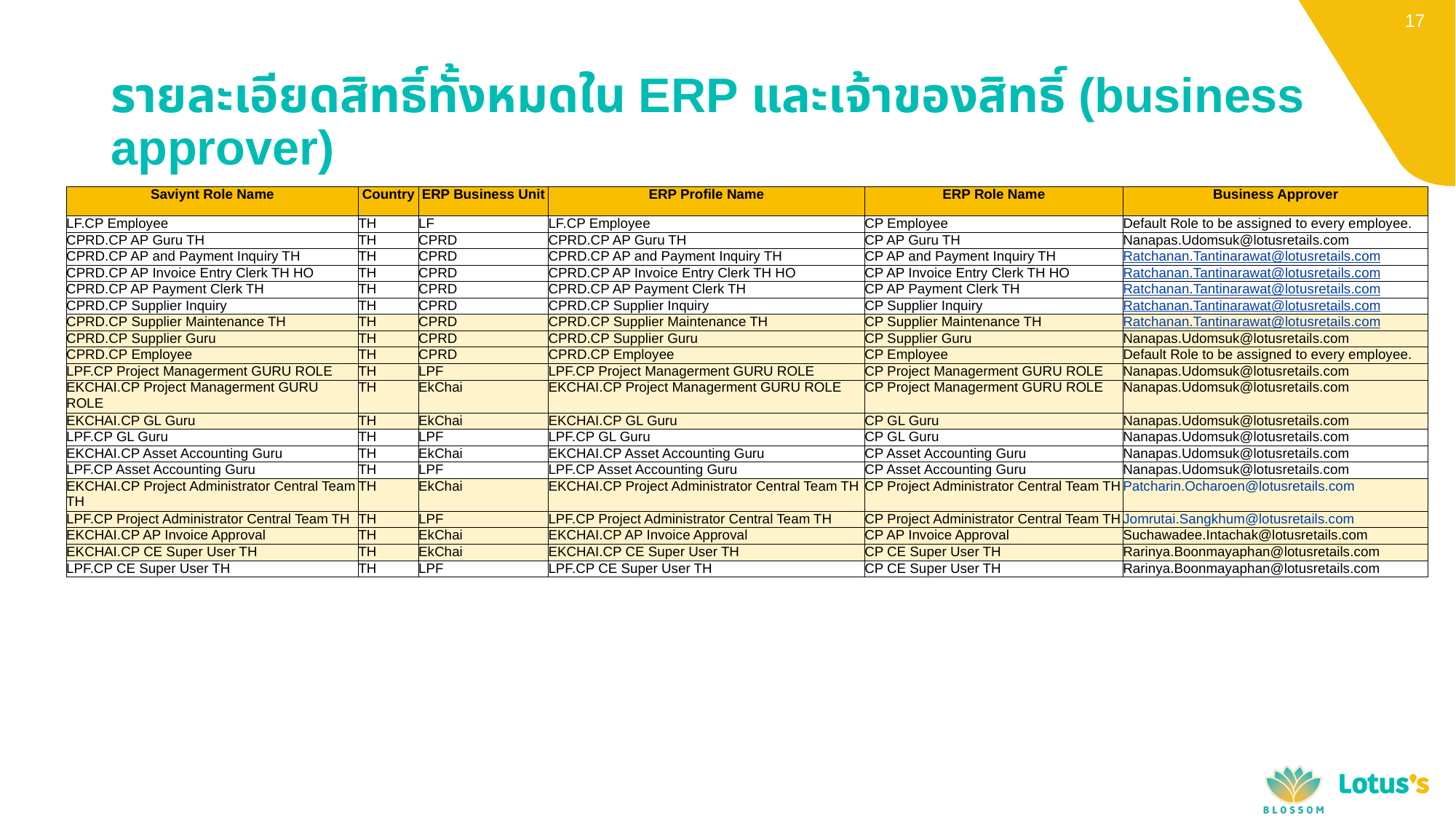

# รายละเอียดสิทธิ์ทั้งหมดใน ERP และเจ้าของสิทธิ์ (business approver)
| Saviynt Role Name | Country | ERP Business Unit | ERP Profile Name | ERP Role Name | Business Approver |
| --- | --- | --- | --- | --- | --- |
| LF.CP Employee | TH | LF | LF.CP Employee | CP Employee | Default Role to be assigned to every employee. |
| CPRD.CP AP Guru TH | TH | CPRD | CPRD.CP AP Guru TH | CP AP Guru TH | Nanapas.Udomsuk@lotusretails.com |
| CPRD.CP AP and Payment Inquiry TH | TH | CPRD | CPRD.CP AP and Payment Inquiry TH | CP AP and Payment Inquiry TH | Ratchanan.Tantinarawat@lotusretails.com |
| CPRD.CP AP Invoice Entry Clerk TH HO | TH | CPRD | CPRD.CP AP Invoice Entry Clerk TH HO | CP AP Invoice Entry Clerk TH HO | Ratchanan.Tantinarawat@lotusretails.com |
| CPRD.CP AP Payment Clerk TH | TH | CPRD | CPRD.CP AP Payment Clerk TH | CP AP Payment Clerk TH | Ratchanan.Tantinarawat@lotusretails.com |
| CPRD.CP Supplier Inquiry | TH | CPRD | CPRD.CP Supplier Inquiry | CP Supplier Inquiry | Ratchanan.Tantinarawat@lotusretails.com |
| CPRD.CP Supplier Maintenance TH | TH | CPRD | CPRD.CP Supplier Maintenance TH | CP Supplier Maintenance TH | Ratchanan.Tantinarawat@lotusretails.com |
| CPRD.CP Supplier Guru | TH | CPRD | CPRD.CP Supplier Guru | CP Supplier Guru | Nanapas.Udomsuk@lotusretails.com |
| CPRD.CP Employee | TH | CPRD | CPRD.CP Employee | CP Employee | Default Role to be assigned to every employee. |
| LPF.CP Project Managerment GURU ROLE | TH | LPF | LPF.CP Project Managerment GURU ROLE | CP Project Managerment GURU ROLE | Nanapas.Udomsuk@lotusretails.com |
| EKCHAI.CP Project Managerment GURU ROLE | TH | EkChai | EKCHAI.CP Project Managerment GURU ROLE | CP Project Managerment GURU ROLE | Nanapas.Udomsuk@lotusretails.com |
| EKCHAI.CP GL Guru | TH | EkChai | EKCHAI.CP GL Guru | CP GL Guru | Nanapas.Udomsuk@lotusretails.com |
| LPF.CP GL Guru | TH | LPF | LPF.CP GL Guru | CP GL Guru | Nanapas.Udomsuk@lotusretails.com |
| EKCHAI.CP Asset Accounting Guru | TH | EkChai | EKCHAI.CP Asset Accounting Guru | CP Asset Accounting Guru | Nanapas.Udomsuk@lotusretails.com |
| LPF.CP Asset Accounting Guru | TH | LPF | LPF.CP Asset Accounting Guru | CP Asset Accounting Guru | Nanapas.Udomsuk@lotusretails.com |
| EKCHAI.CP Project Administrator Central Team TH | TH | EkChai | EKCHAI.CP Project Administrator Central Team TH | CP Project Administrator Central Team TH | Patcharin.Ocharoen@lotusretails.com |
| LPF.CP Project Administrator Central Team TH | TH | LPF | LPF.CP Project Administrator Central Team TH | CP Project Administrator Central Team TH | Jomrutai.Sangkhum@lotusretails.com |
| EKCHAI.CP AP Invoice Approval | TH | EkChai | EKCHAI.CP AP Invoice Approval | CP AP Invoice Approval | Suchawadee.Intachak@lotusretails.com |
| EKCHAI.CP CE Super User TH | TH | EkChai | EKCHAI.CP CE Super User TH | CP CE Super User TH | Rarinya.Boonmayaphan@lotusretails.com |
| LPF.CP CE Super User TH | TH | LPF | LPF.CP CE Super User TH | CP CE Super User TH | Rarinya.Boonmayaphan@lotusretails.com |
8.1

8.2